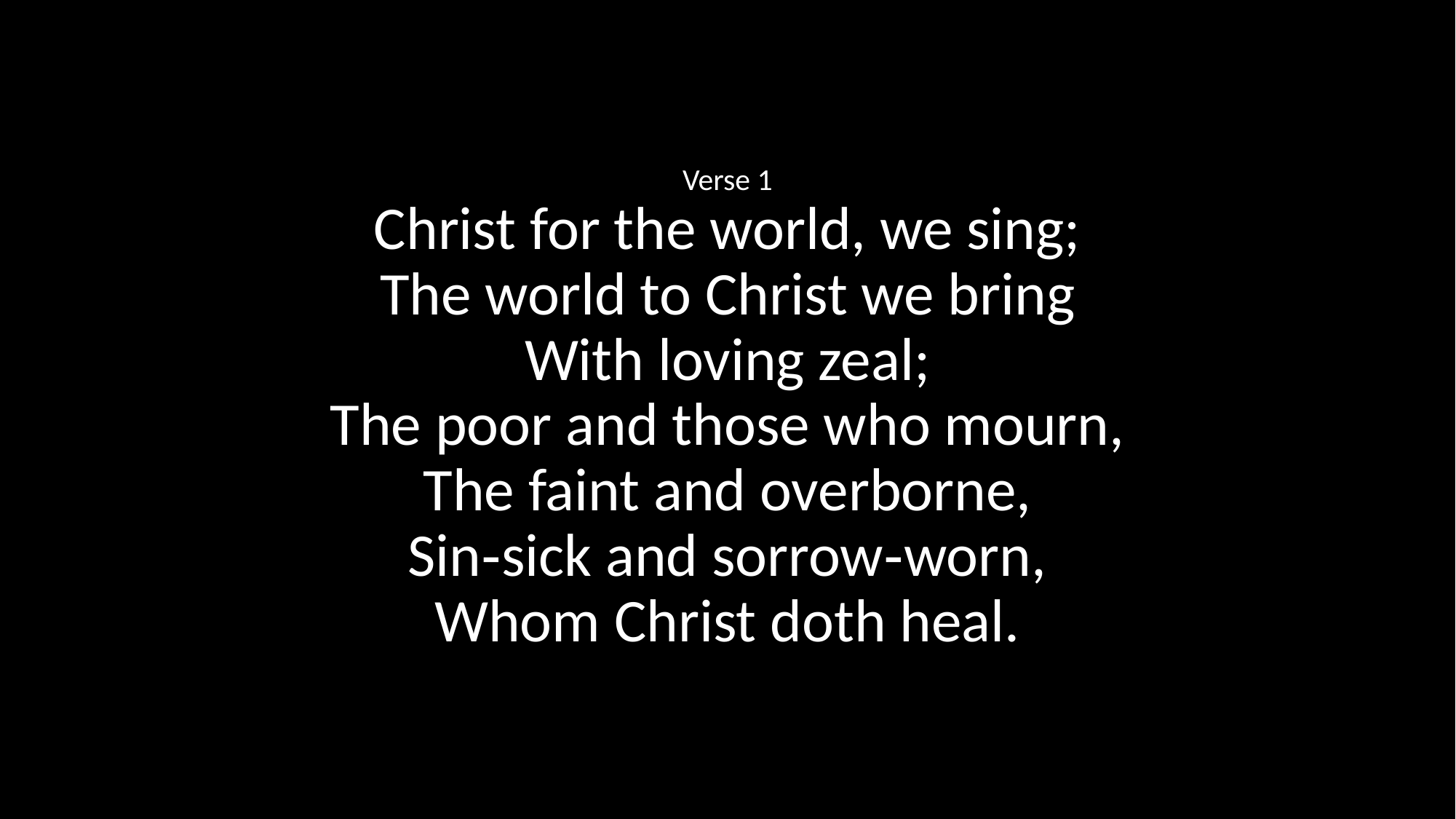

# Verse 1 Christ for the world, we sing; The world to Christ we bring With loving zeal; The poor and those who mourn, The faint and overborne, Sin‑sick and sorrow‑worn, Whom Christ doth heal.